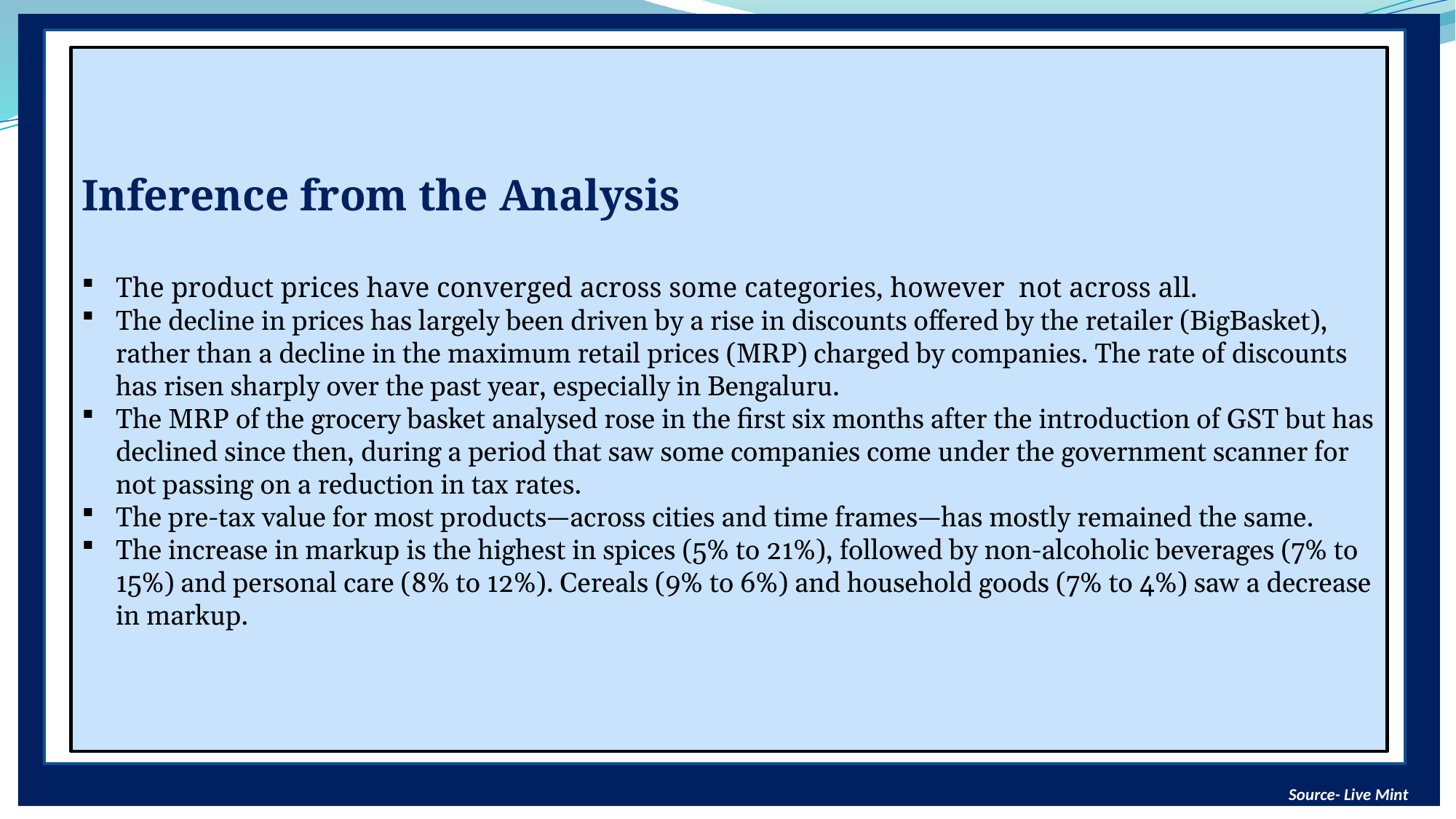

Inference from the Analysis

The product prices have converged across some categories, however  not across all.
The decline in prices has largely been driven by a rise in discounts offered by the retailer (BigBasket), rather than a decline in the maximum retail prices (MRP) charged by companies. The rate of discounts has risen sharply over the past year, especially in Bengaluru.
The MRP of the grocery basket analysed rose in the first six months after the introduction of GST but has declined since then, during a period that saw some companies come under the government scanner for not passing on a reduction in tax rates.
The pre-tax value for most products—across cities and time frames—has mostly remained the same.
The increase in markup is the highest in spices (5% to 21%), followed by non-alcoholic beverages (7% to 15%) and personal care (8% to 12%). Cereals (9% to 6%) and household goods (7% to 4%) saw a decrease in markup.

Source- Live Mint